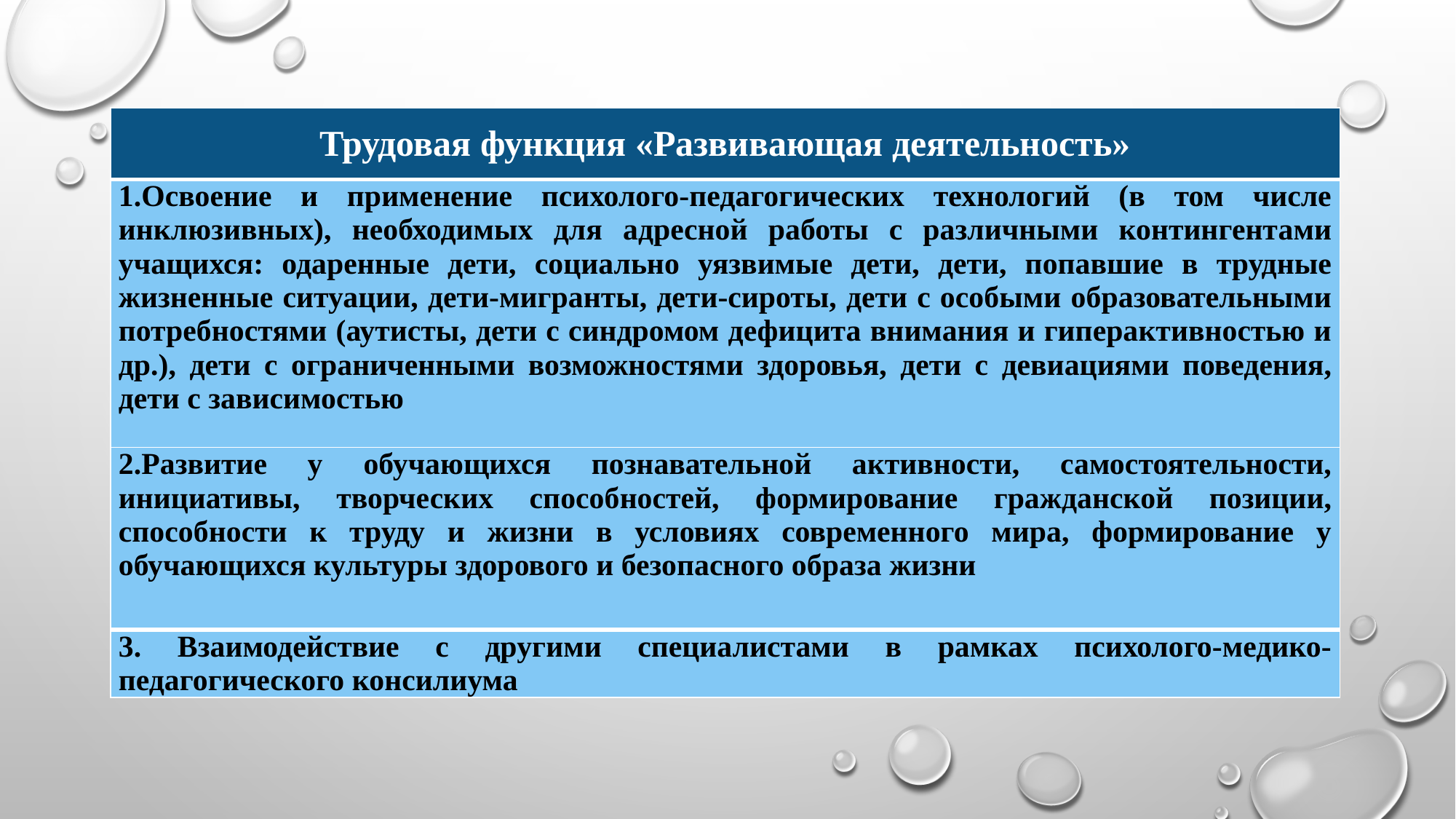

| Трудовая функция «Развивающая деятельность» |
| --- |
| 1.Освоение и применение психолого-педагогических технологий (в том числе инклюзивных), необходимых для адресной работы с различными контингентами учащихся: одаренные дети, социально уязвимые дети, дети, попавшие в трудные жизненные ситуации, дети-мигранты, дети-сироты, дети с особыми образовательными потребностями (аутисты, дети с синдромом дефицита внимания и гиперактивностью и др.), дети с ограниченными возможностями здоровья, дети с девиациями поведения, дети с зависимостью |
| 2.Развитие у обучающихся познавательной активности, самостоятельности, инициативы, творческих способностей, формирование гражданской позиции, способности к труду и жизни в условиях современного мира, формирование у обучающихся культуры здорового и безопасного образа жизни |
| 3. Взаимодействие с другими специалистами в рамках психолого-медико-педагогического консилиума |